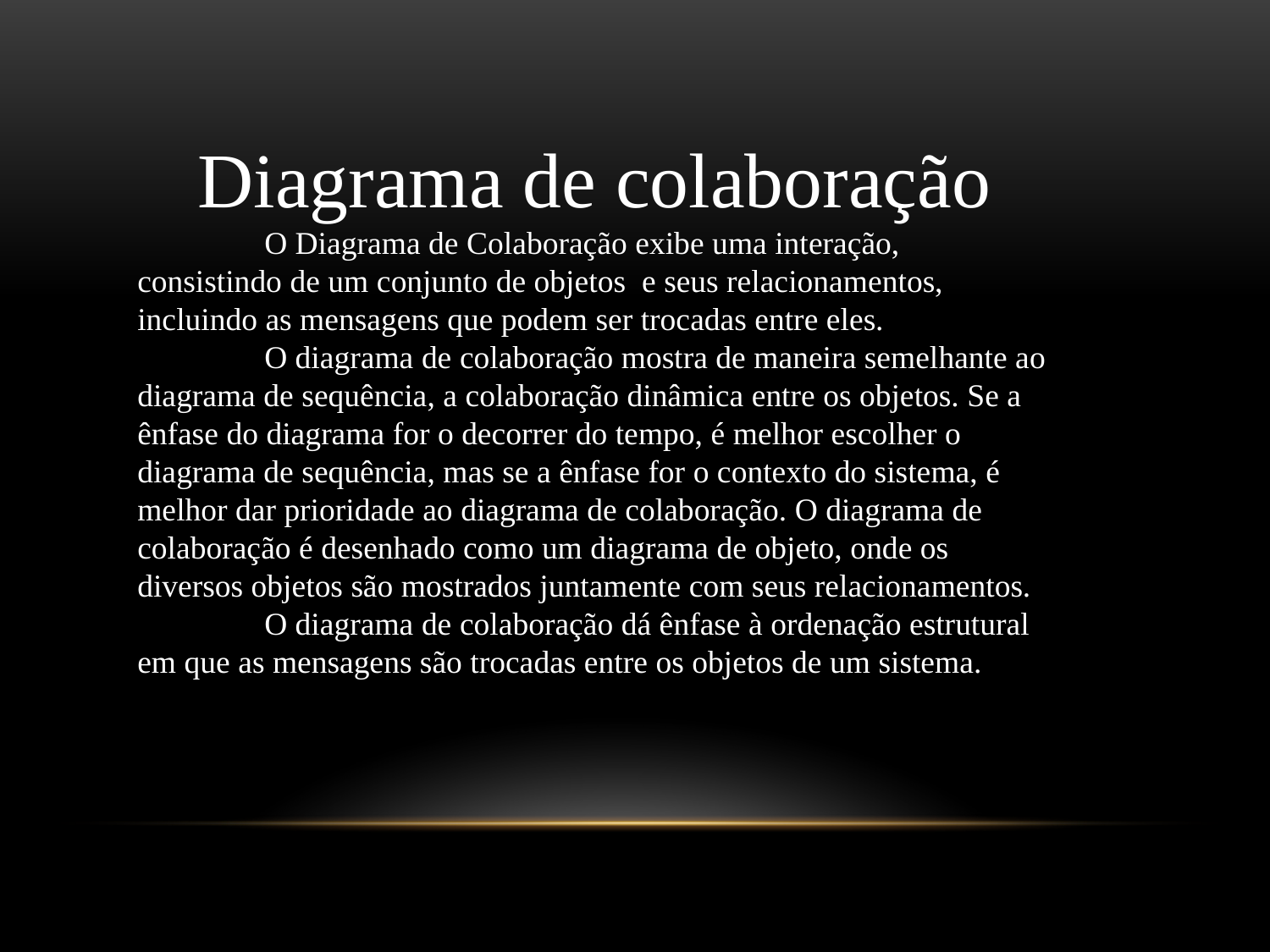

Diagrama de colaboração
	O Diagrama de Colaboração exibe uma interação, consistindo de um conjunto de objetos  e seus relacionamentos, incluindo as mensagens que podem ser trocadas entre eles.
	O diagrama de colaboração mostra de maneira semelhante ao diagrama de sequência, a colaboração dinâmica entre os objetos. Se a ênfase do diagrama for o decorrer do tempo, é melhor escolher o diagrama de sequência, mas se a ênfase for o contexto do sistema, é melhor dar prioridade ao diagrama de colaboração. O diagrama de colaboração é desenhado como um diagrama de objeto, onde os diversos objetos são mostrados juntamente com seus relacionamentos.
	O diagrama de colaboração dá ênfase à ordenação estrutural em que as mensagens são trocadas entre os objetos de um sistema.